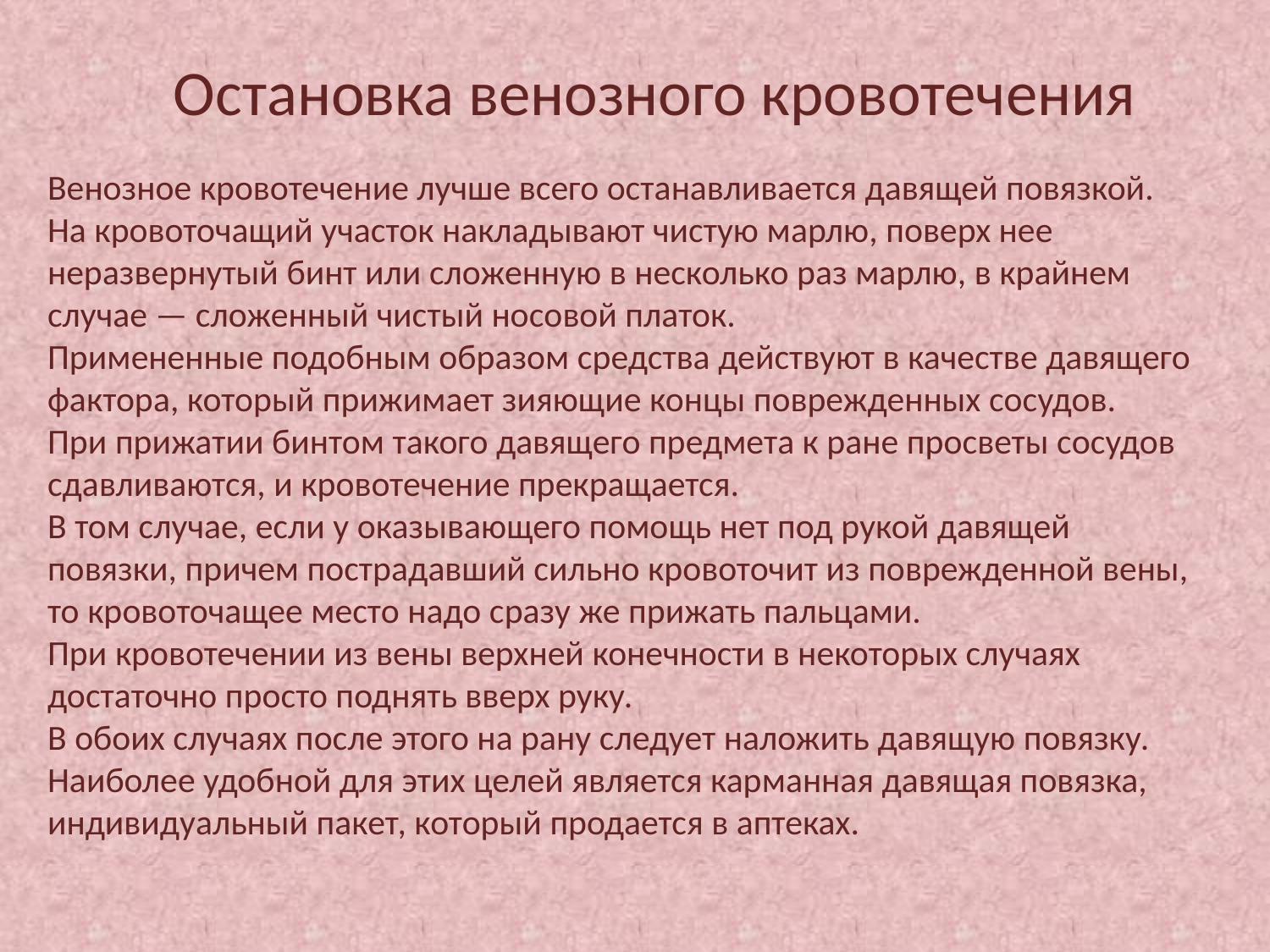

Остановка венозного кровотечения
Венозное кровотечение лучше всего останавливается давящей повязкой.
На кровоточащий участок накладывают чистую марлю, поверх нее неразвернутый бинт или сложенную в несколько раз марлю, в крайнем случае — сложенный чистый носовой платок.
Примененные подобным образом средства действуют в качестве давящего фактора, который прижимает зияющие концы поврежденных сосудов.
При прижатии бинтом такого давящего предмета к ране просветы сосудов сдавливаются, и кровотечение прекращается.
В том случае, если у оказывающего помощь нет под рукой давящей повязки, причем пострадавший сильно кровоточит из поврежденной вены, то кровоточащее место надо сразу же прижать пальцами.
При кровотечении из вены верхней конечности в некоторых случаях достаточно просто поднять вверх руку.
В обоих случаях после этого на рану следует наложить давящую повязку.
Наиболее удобной для этих целей является карманная давящая повязка, индивидуальный пакет, который продается в аптеках.